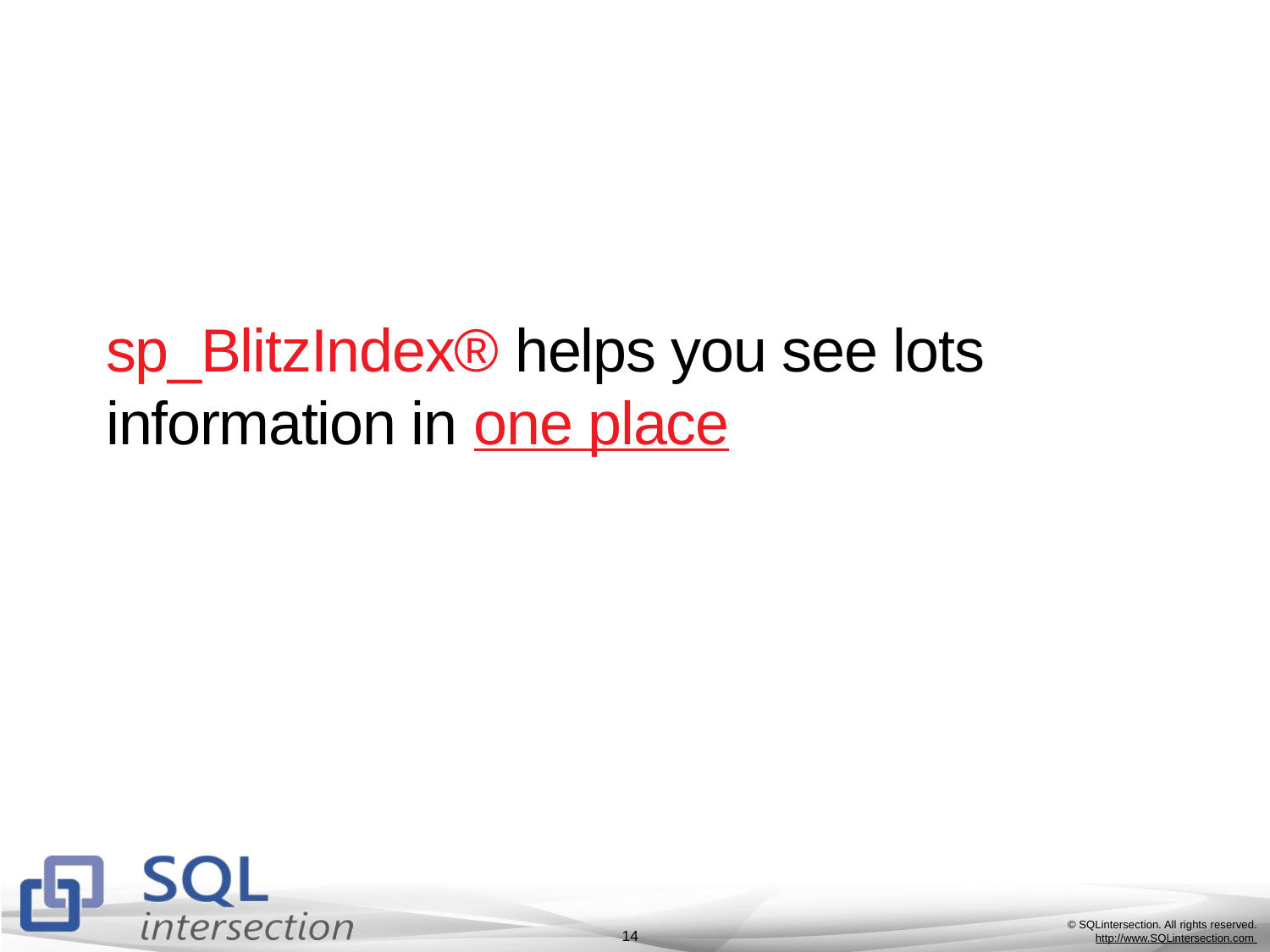

# sp_BlitzIndex® helps you see lots information in one place